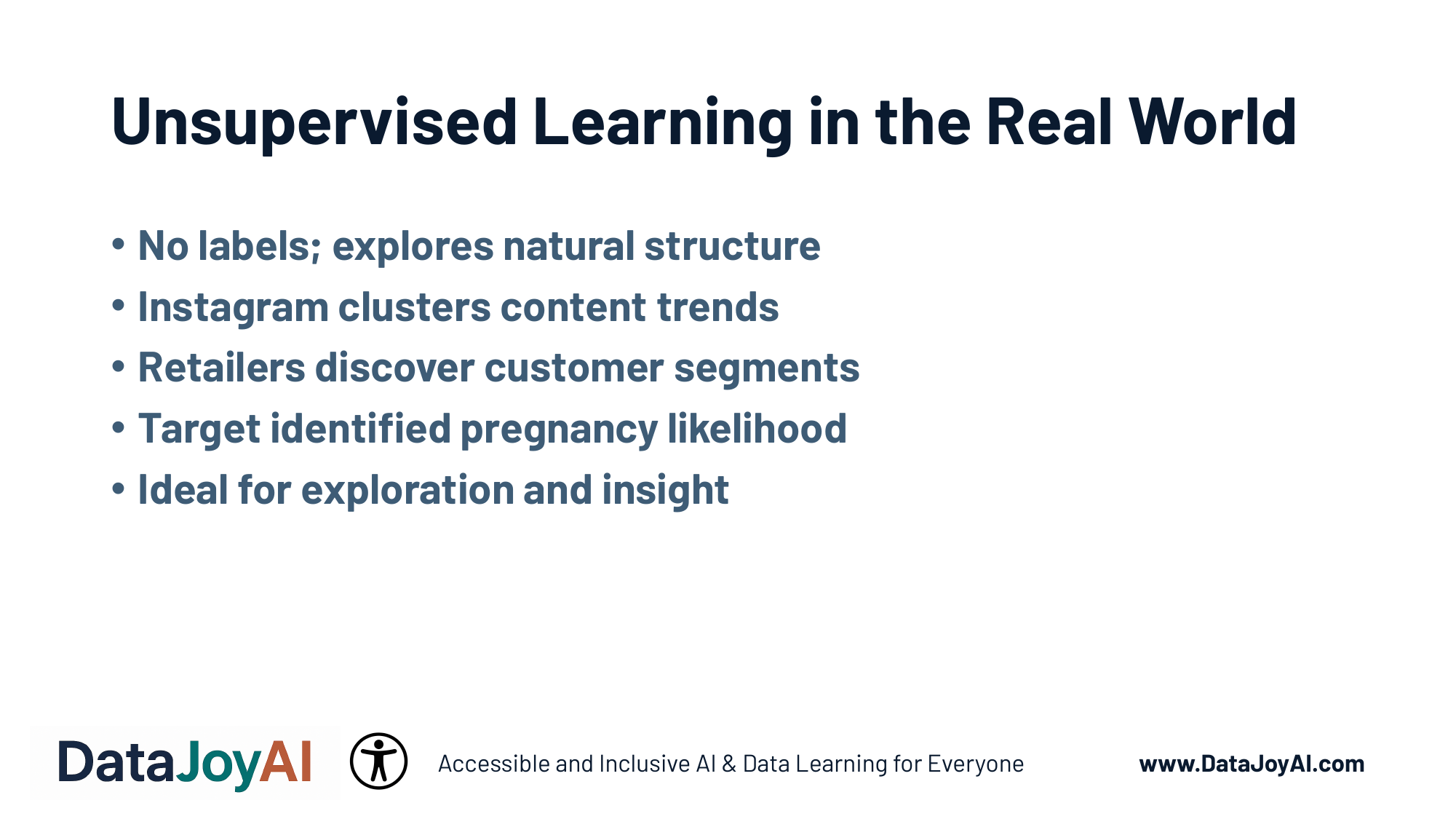

# Unsupervised Learning in the Real World
No labels; explores natural structure
Instagram clusters content trends
Retailers discover customer segments
Target identified pregnancy likelihood
Ideal for exploration and insight